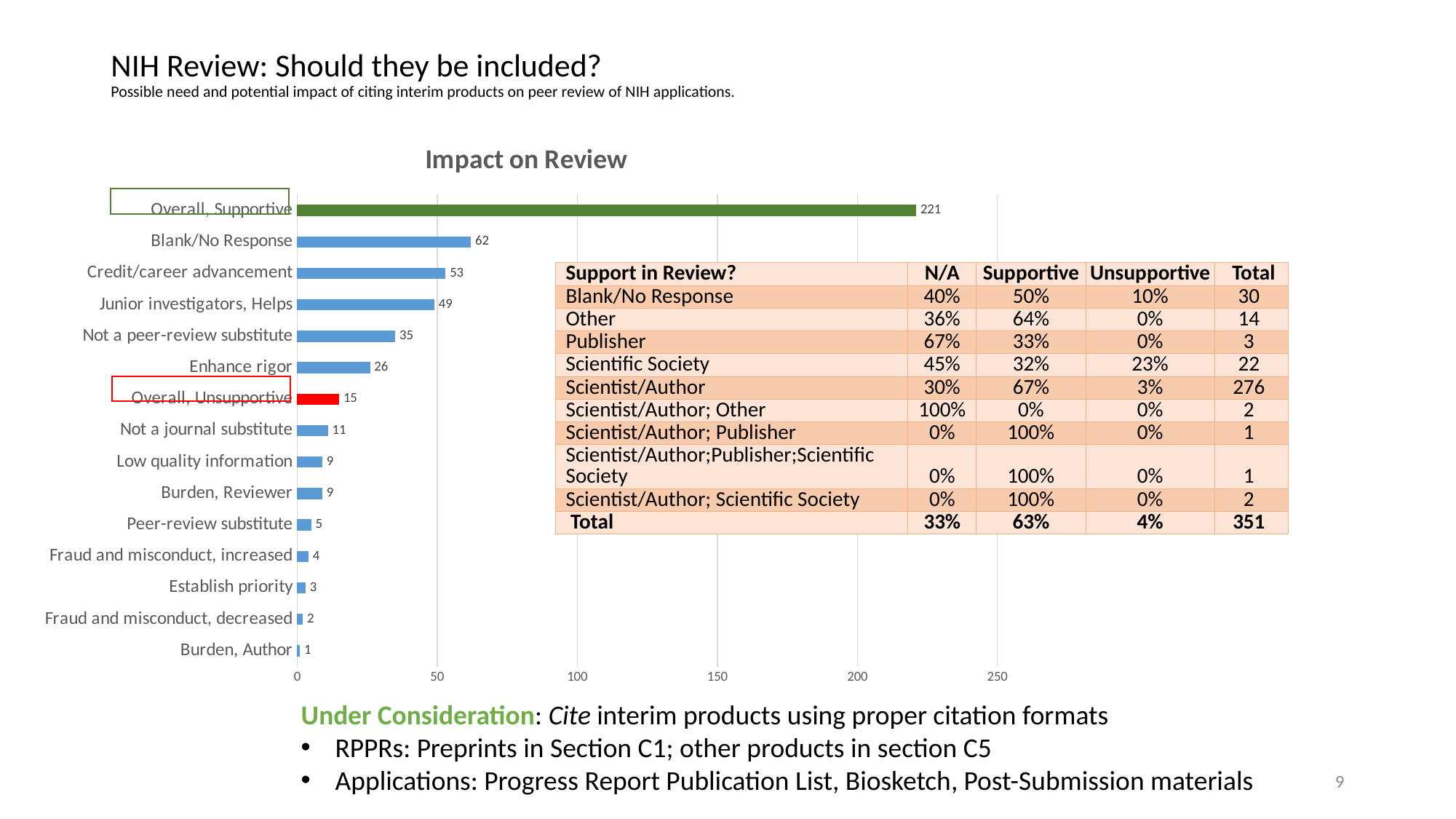

# NIH Review: Should they be included? Possible need and potential impact of citing interim products on peer review of NIH applications.

### Chart: Impact on Review

| Category |  |
|---|---|
| Burden, Author | 1.0 |
| Fraud and misconduct, decreased | 2.0 |
| Establish priority | 3.0 |
| Fraud and misconduct, increased | 4.0 |
| Peer-review substitute | 5.0 |
| Burden, Reviewer | 9.0 |
| Low quality information | 9.0 |
| Not a journal substitute | 11.0 |
| Overall, Unsupportive | 15.0 |
| Enhance rigor | 26.0 |
| Not a peer-review substitute | 35.0 |
| Junior investigators, Helps | 49.0 |
| Credit/career advancement | 53.0 |
| Blank/No Response | 62.0 |
| Overall, Supportive | 221.0 |
| Support in Review? | N/A | Supportive | Unsupportive | Total |
| --- | --- | --- | --- | --- |
| Blank/No Response | 40% | 50% | 10% | 30 |
| Other | 36% | 64% | 0% | 14 |
| Publisher | 67% | 33% | 0% | 3 |
| Scientific Society | 45% | 32% | 23% | 22 |
| Scientist/Author | 30% | 67% | 3% | 276 |
| Scientist/Author; Other | 100% | 0% | 0% | 2 |
| Scientist/Author; Publisher | 0% | 100% | 0% | 1 |
| Scientist/Author;Publisher;Scientific Society | 0% | 100% | 0% | 1 |
| Scientist/Author; Scientific Society | 0% | 100% | 0% | 2 |
| Total | 33% | 63% | 4% | 351 |

Under Consideration: Cite interim products using proper citation formats
RPPRs: Preprints in Section C1; other products in section C5
Applications: Progress Report Publication List, Biosketch, Post-Submission materials
9